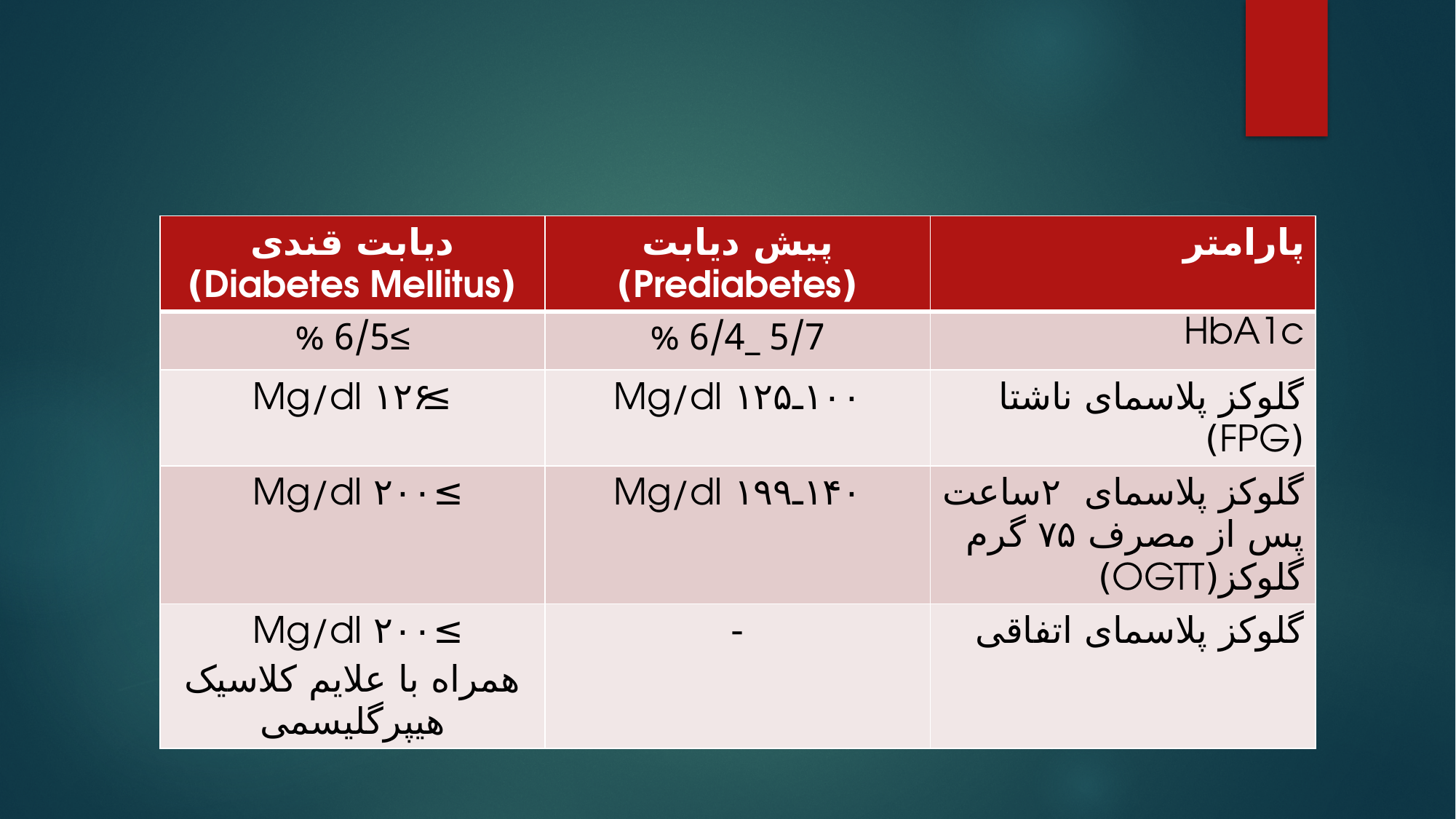

| دیابت قندی (Diabetes Mellitus) | پیش دیابت (Prediabetes) | پارامتر |
| --- | --- | --- |
| ≥6/5 % | 5/7 \_6/4 % | HbA1c |
| ≥۱۲۶ Mg/dl | ۱۰۰ـ۱۲۵ Mg/dl | گلوکز پلاسمای ناشتا (FPG) |
| ≥ ۲۰۰ Mg/dl | ۱۴۰ـ۱۹۹ Mg/dl | گلوکز پلاسمای ۲ساعت پس از مصرف ۷۵ گرم گلوکز(OGTT) |
| ≥ ۲۰۰ Mg/dl همراه با علایم کلاسیک هیپرگلیسمی | - | گلوکز پلاسمای اتفاقی |